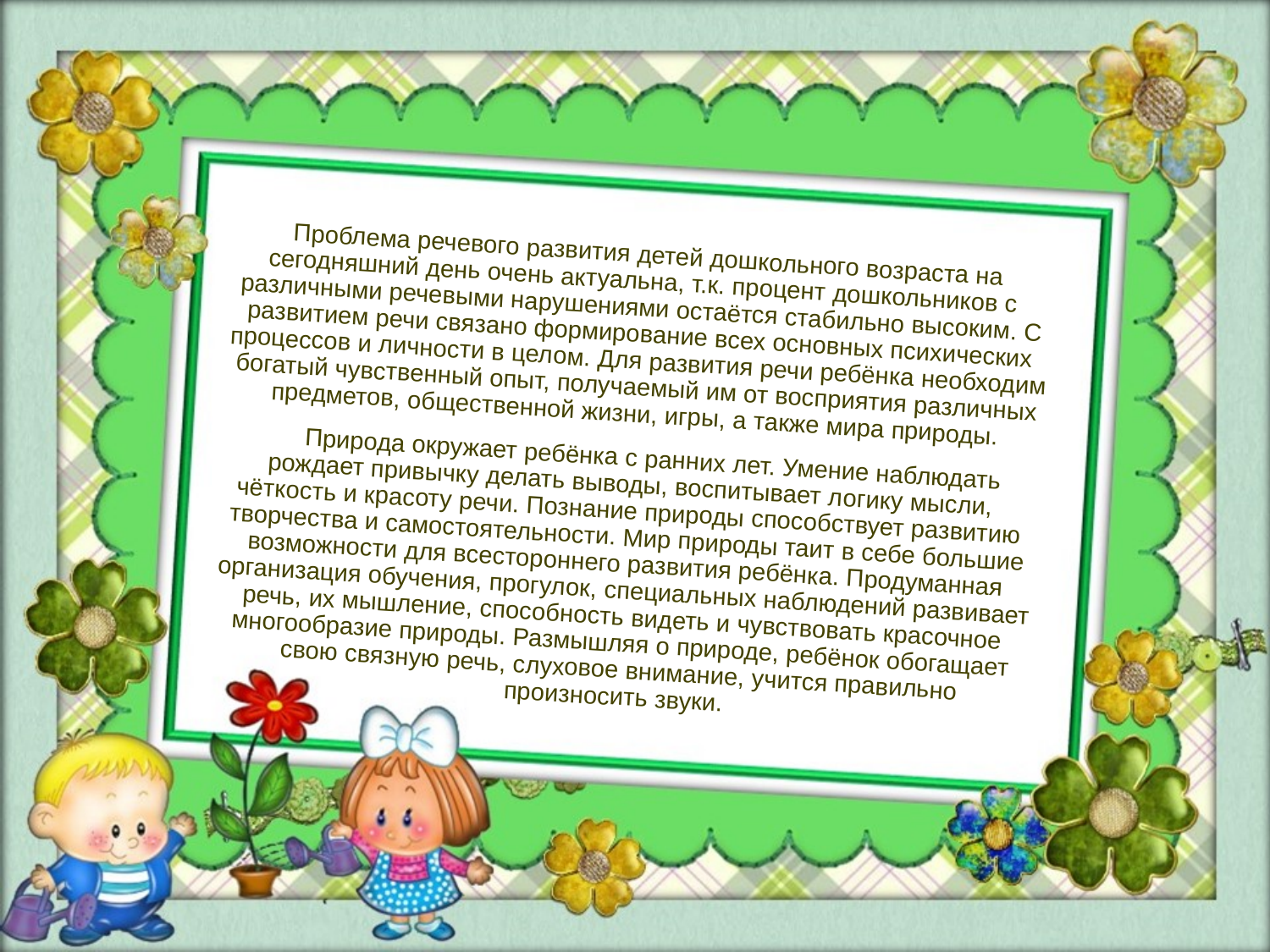

Проблема речевого развития детей дошкольного возраста на сегодняшний день очень актуальна, т.к. процент дошкольников с различными речевыми нарушениями остаётся стабильно высоким. С развитием речи связано формирование всех основных психических процессов и личности в целом. Для развития речи ребёнка необходим богатый чувственный опыт, получаемый им от восприятия различных предметов, общественной жизни, игры, а также мира природы.
      Природа окружает ребёнка с ранних лет. Умение наблюдать рождает привычку делать выводы, воспитывает логику мысли, чёткость и красоту речи. Познание природы способствует развитию творчества и самостоятельности. Мир природы таит в себе большие возможности для всестороннего развития ребёнка. Продуманная организация обучения, прогулок, специальных наблюдений развивает речь, их мышление, способность видеть и чувствовать красочное многообразие природы. Размышляя о природе, ребёнок обогащает свою связную речь, слуховое внимание, учится правильно произносить звуки.